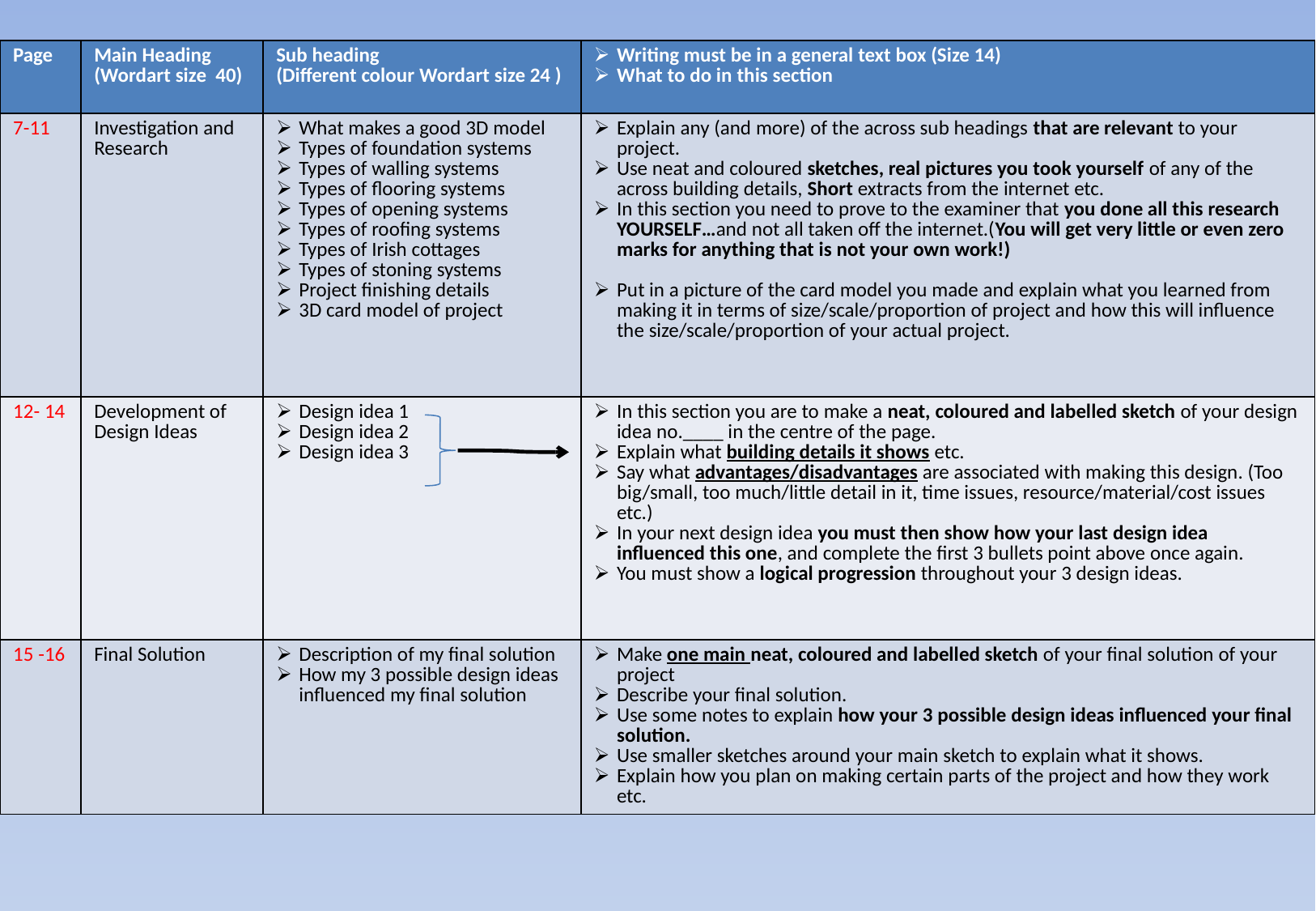

| Page | Main Heading (Wordart size 40) | Sub heading (Different colour Wordart size 24 ) | Writing must be in a general text box (Size 14) What to do in this section |
| --- | --- | --- | --- |
| 7-11 | Investigation and Research | What makes a good 3D model Types of foundation systems Types of walling systems Types of flooring systems Types of opening systems Types of roofing systems Types of Irish cottages Types of stoning systems Project finishing details 3D card model of project | Explain any (and more) of the across sub headings that are relevant to your project. Use neat and coloured sketches, real pictures you took yourself of any of the across building details, Short extracts from the internet etc. In this section you need to prove to the examiner that you done all this research YOURSELF…and not all taken off the internet.(You will get very little or even zero marks for anything that is not your own work!) Put in a picture of the card model you made and explain what you learned from making it in terms of size/scale/proportion of project and how this will influence the size/scale/proportion of your actual project. |
| 12- 14 | Development of Design Ideas | Design idea 1 Design idea 2 Design idea 3 | In this section you are to make a neat, coloured and labelled sketch of your design idea no.\_\_\_\_ in the centre of the page. Explain what building details it shows etc. Say what advantages/disadvantages are associated with making this design. (Too big/small, too much/little detail in it, time issues, resource/material/cost issues etc.) In your next design idea you must then show how your last design idea influenced this one, and complete the first 3 bullets point above once again. You must show a logical progression throughout your 3 design ideas. |
| 15 -16 | Final Solution | Description of my final solution How my 3 possible design ideas influenced my final solution | Make one main neat, coloured and labelled sketch of your final solution of your project Describe your final solution. Use some notes to explain how your 3 possible design ideas influenced your final solution. Use smaller sketches around your main sketch to explain what it shows. Explain how you plan on making certain parts of the project and how they work etc. |